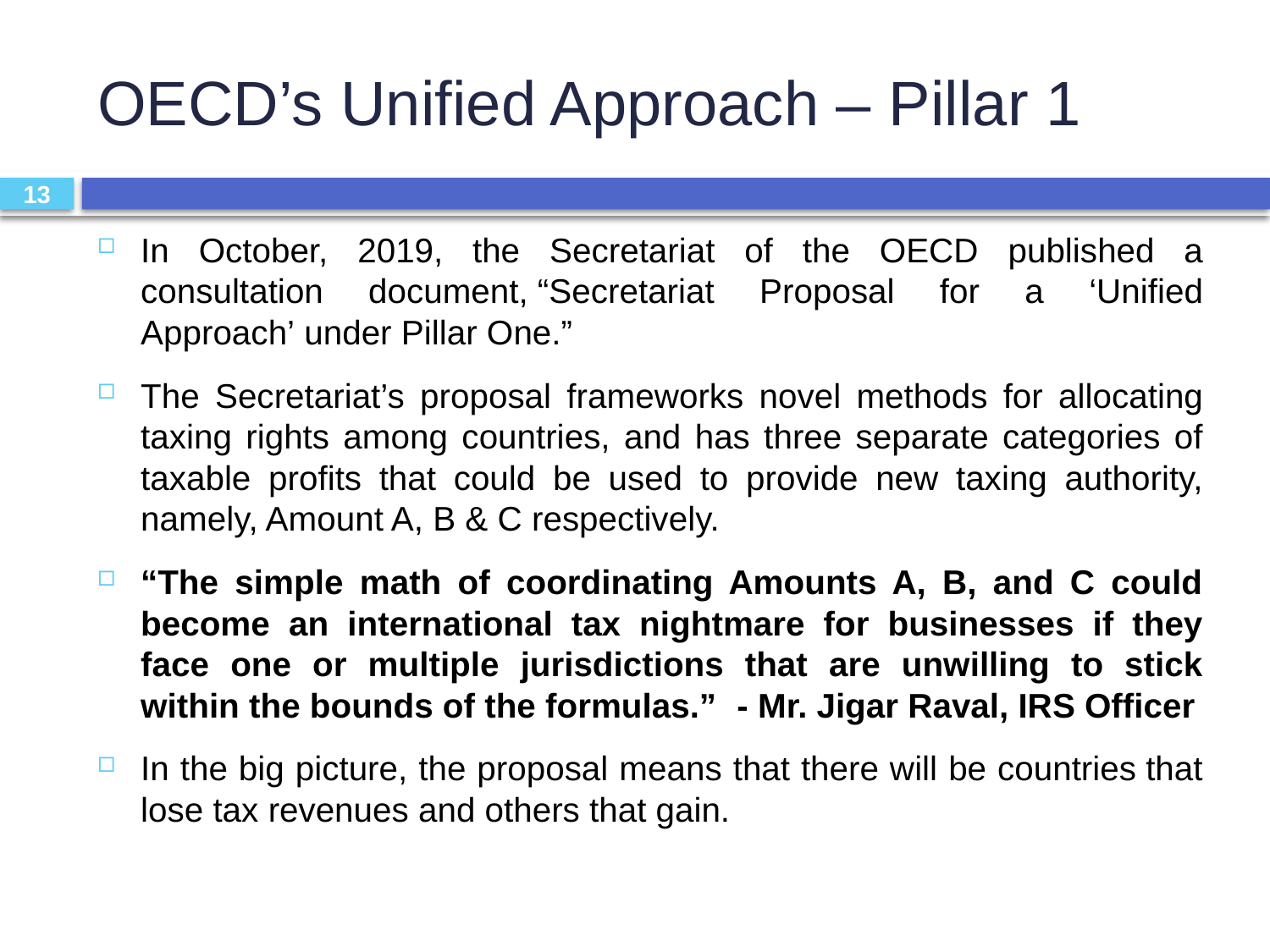

# OECD’s Unified Approach – Pillar 1
13
In October, 2019, the Secretariat of the OECD published a consultation document, “Secretariat Proposal for a ‘Unified Approach’ under Pillar One.”
The Secretariat’s proposal frameworks novel methods for allocating taxing rights among countries, and has three separate categories of taxable profits that could be used to provide new taxing authority, namely, Amount A, B & C respectively.
“The simple math of coordinating Amounts A, B, and C could become an international tax nightmare for businesses if they face one or multiple jurisdictions that are unwilling to stick within the bounds of the formulas.”  - Mr. Jigar Raval, IRS Officer
In the big picture, the proposal means that there will be countries that lose tax revenues and others that gain.